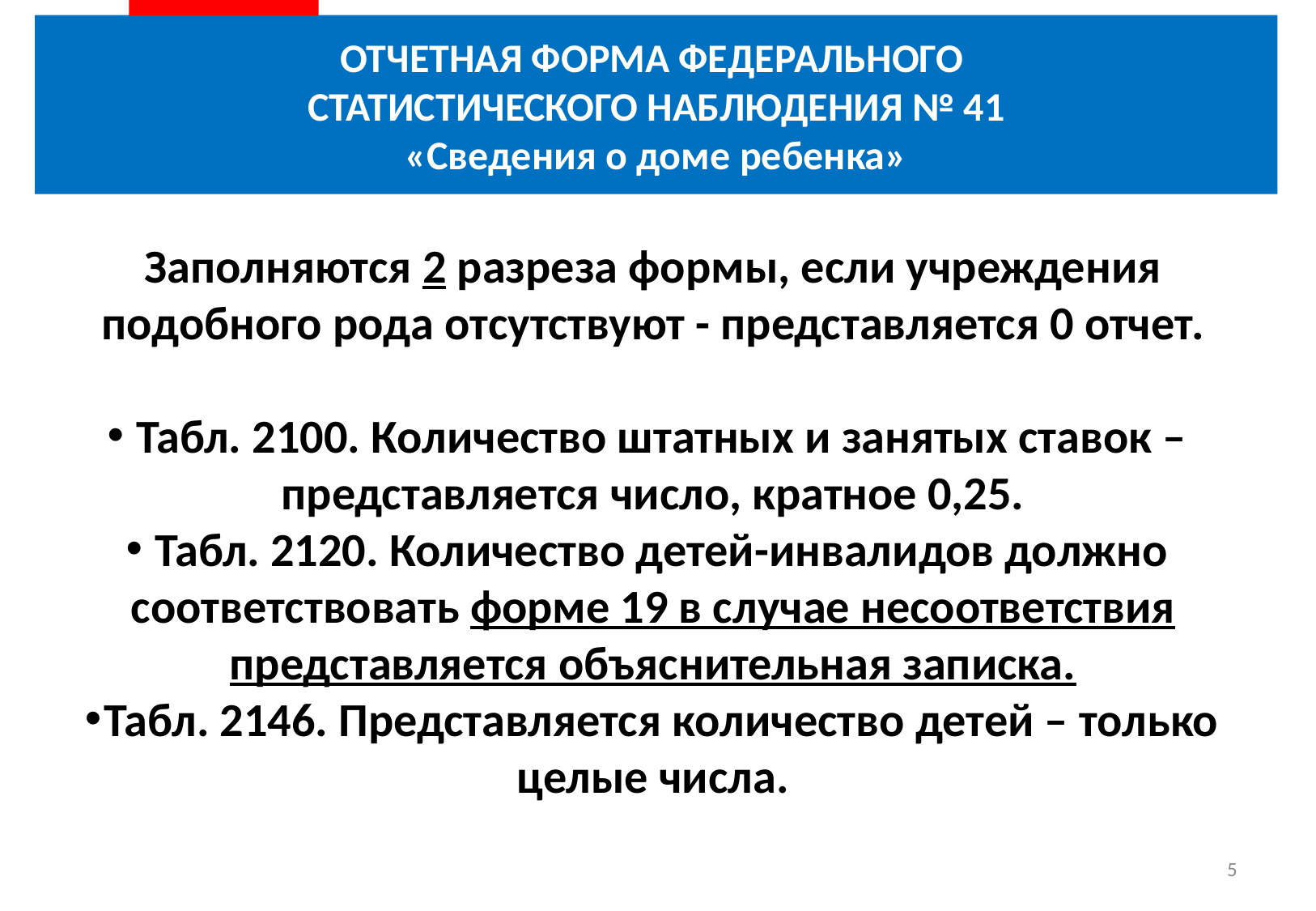

# ОТЧЕТНАЯ ФОРМА ФЕДЕРАЛЬНОГО СТАТИСТИЧЕСКОГО НАБЛЮДЕНИЯ № 41 «Сведения о доме ребенка»
Заполняются 2 разреза формы, если учреждения подобного рода отсутствуют - представляется 0 отчет.

Табл. 2100. Количество штатных и занятых ставок – представляется число, кратное 0,25.
Табл. 2120. Количество детей-инвалидов должно соответствовать форме 19 в случае несоответствия представляется объяснительная записка.
Табл. 2146. Представляется количество детей – только целые числа.
5